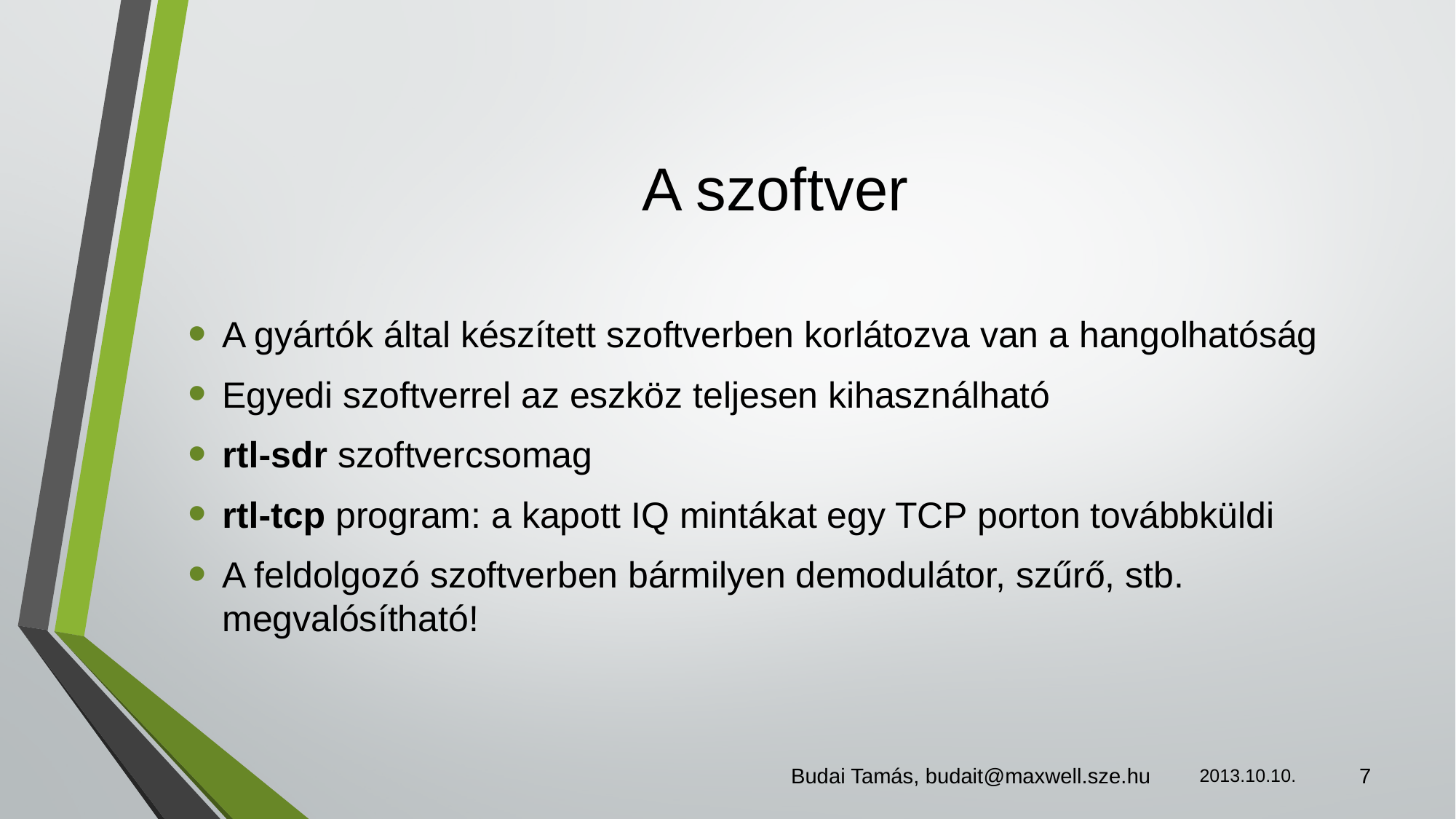

# A szoftver
A gyártók által készített szoftverben korlátozva van a hangolhatóság
Egyedi szoftverrel az eszköz teljesen kihasználható
rtl-sdr szoftvercsomag
rtl-tcp program: a kapott IQ mintákat egy TCP porton továbbküldi
A feldolgozó szoftverben bármilyen demodulátor, szűrő, stb. megvalósítható!

2013.10.10.
7
Budai Tamás, budait@maxwell.sze.hu